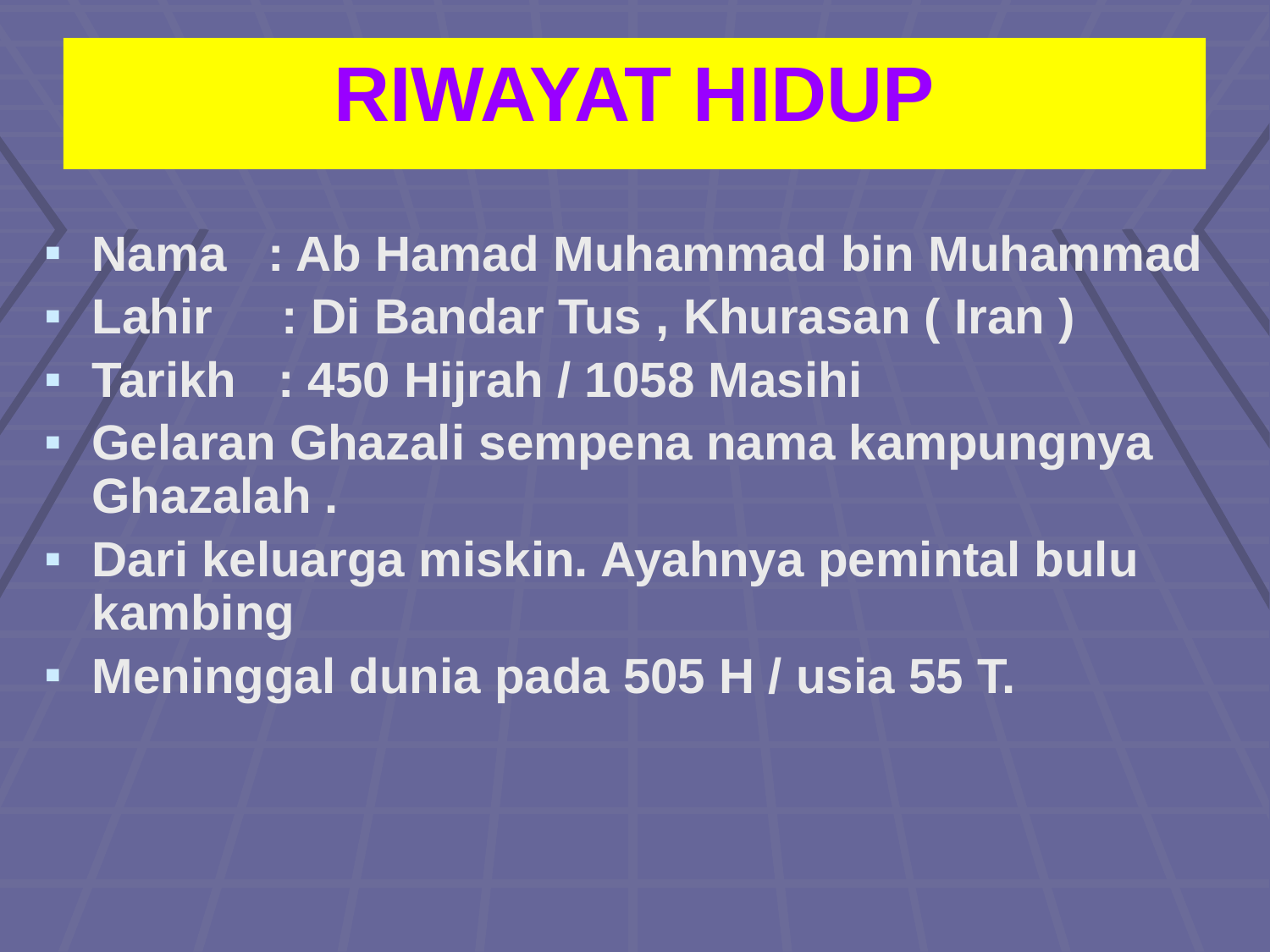

# RIWAYAT HIDUP
Nama   : Ab Hamad Muhammad bin Muhammad
Lahir     : Di Bandar Tus , Khurasan ( Iran )
Tarikh   : 450 Hijrah / 1058 Masihi
Gelaran Ghazali sempena nama kampungnya Ghazalah .
Dari keluarga miskin. Ayahnya pemintal bulu kambing
Meninggal dunia pada 505 H / usia 55 T.